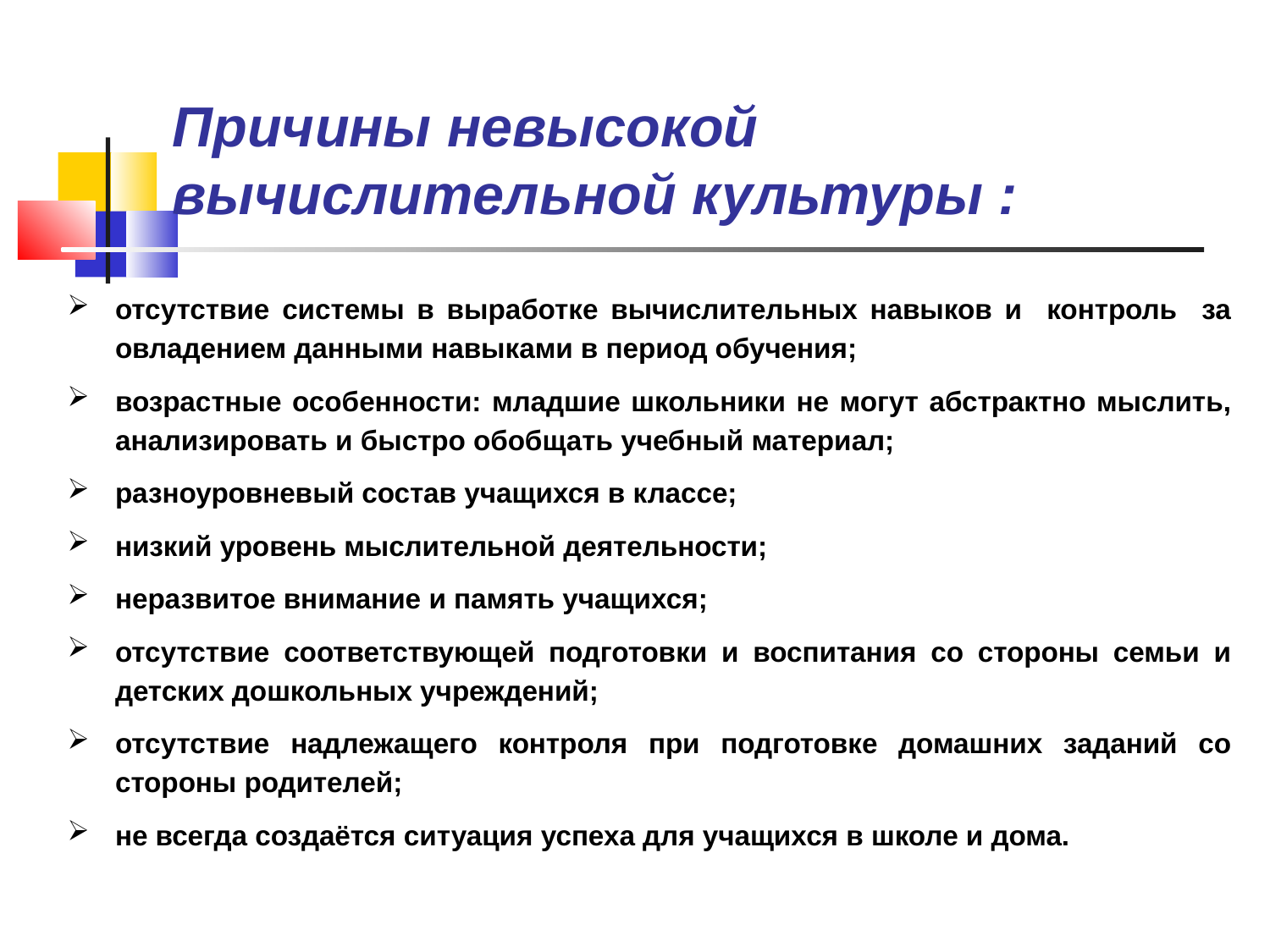

# Причины невысокой вычислительной культуры :
отсутствие системы в выработке вычислительных навыков и  контроль  за овладением данными навыками в период обучения;
возрастные особенности: младшие школьники не могут абстрактно мыслить, анализировать и быстро обобщать учебный материал;
разноуровневый состав учащихся в классе;
низкий уровень мыслительной деятельности;
неразвитое внимание и память учащихся;
отсутствие соответствующей подготовки и воспитания со стороны семьи и детских дошкольных учреждений;
отсутствие надлежащего контроля при подготовке домашних заданий со стороны родителей;
не всегда создаётся ситуация успеха для учащихся в школе и дома.